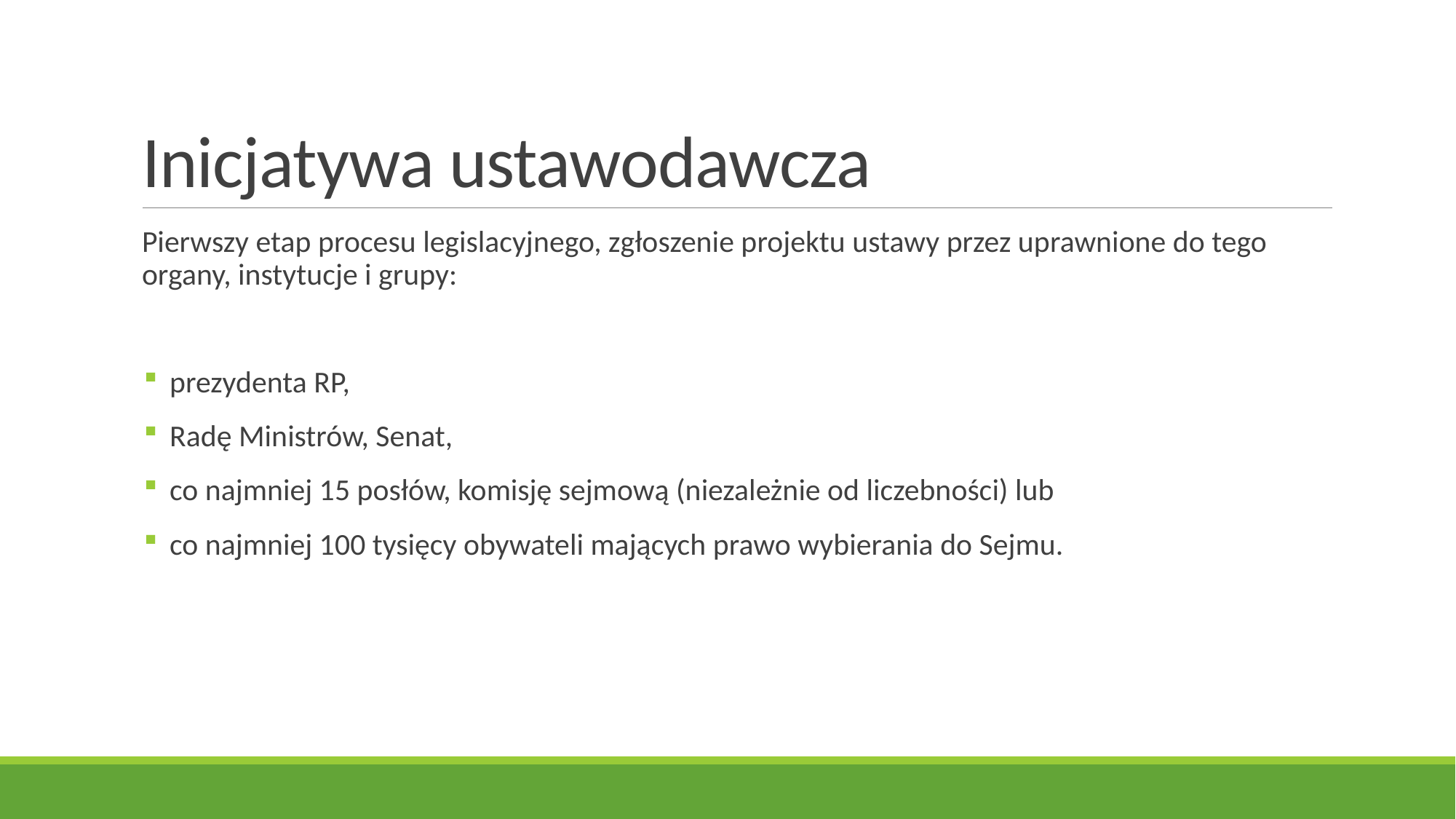

# Inicjatywa ustawodawcza
Pierwszy etap procesu legislacyjnego, zgłoszenie projektu ustawy przez uprawnione do tego organy, instytucje i grupy:

prezydenta RP,
Radę Ministrów, Senat,
co najmniej 15 posłów, komisję sejmową (niezależnie od liczebności) lub
co najmniej 100 tysięcy obywateli mających prawo wybierania do Sejmu.